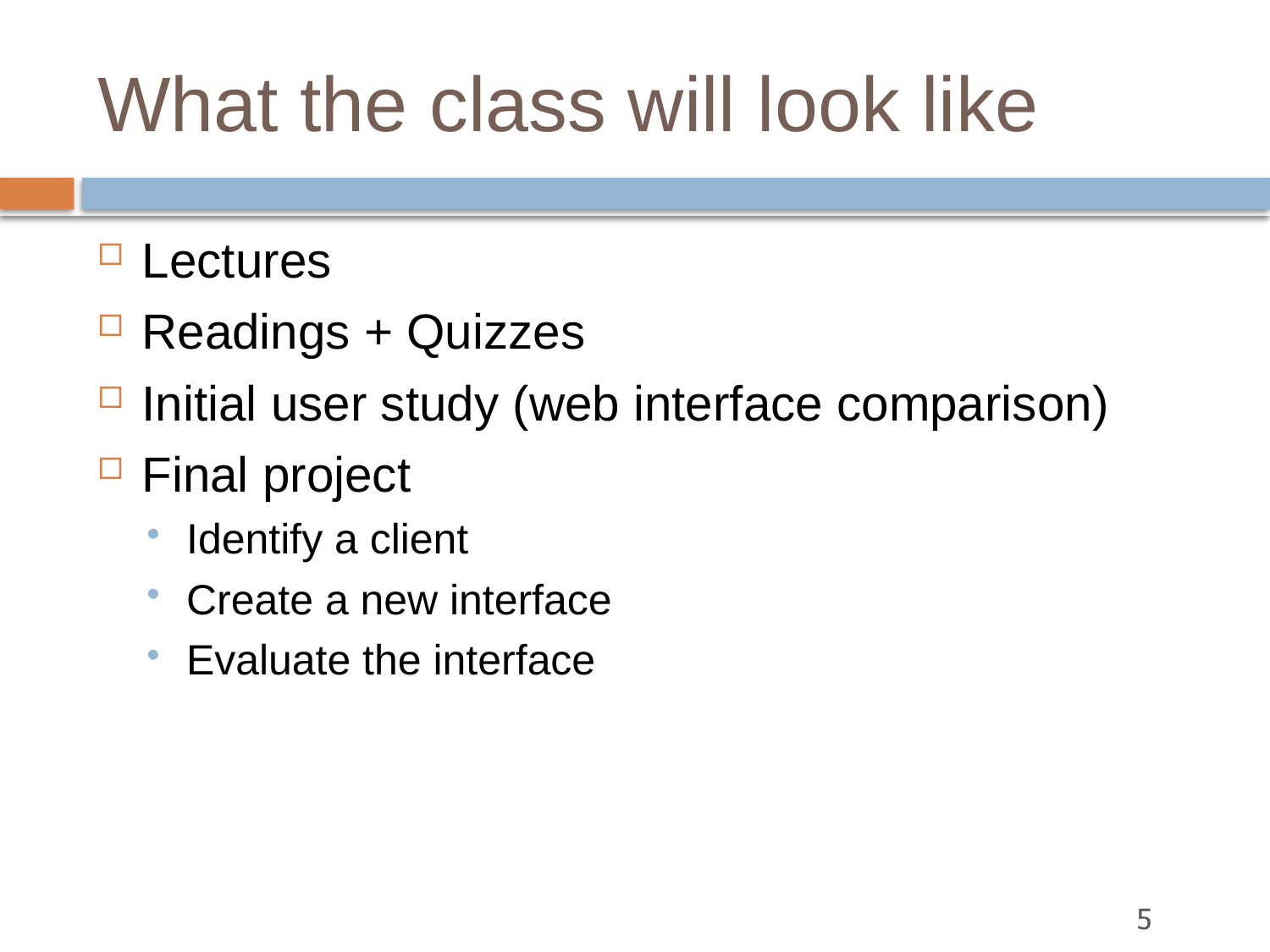

# What the class will look like
Lectures
Readings + Quizzes
Initial user study (web interface comparison)
Final project
Identify a client
Create a new interface
Evaluate the interface